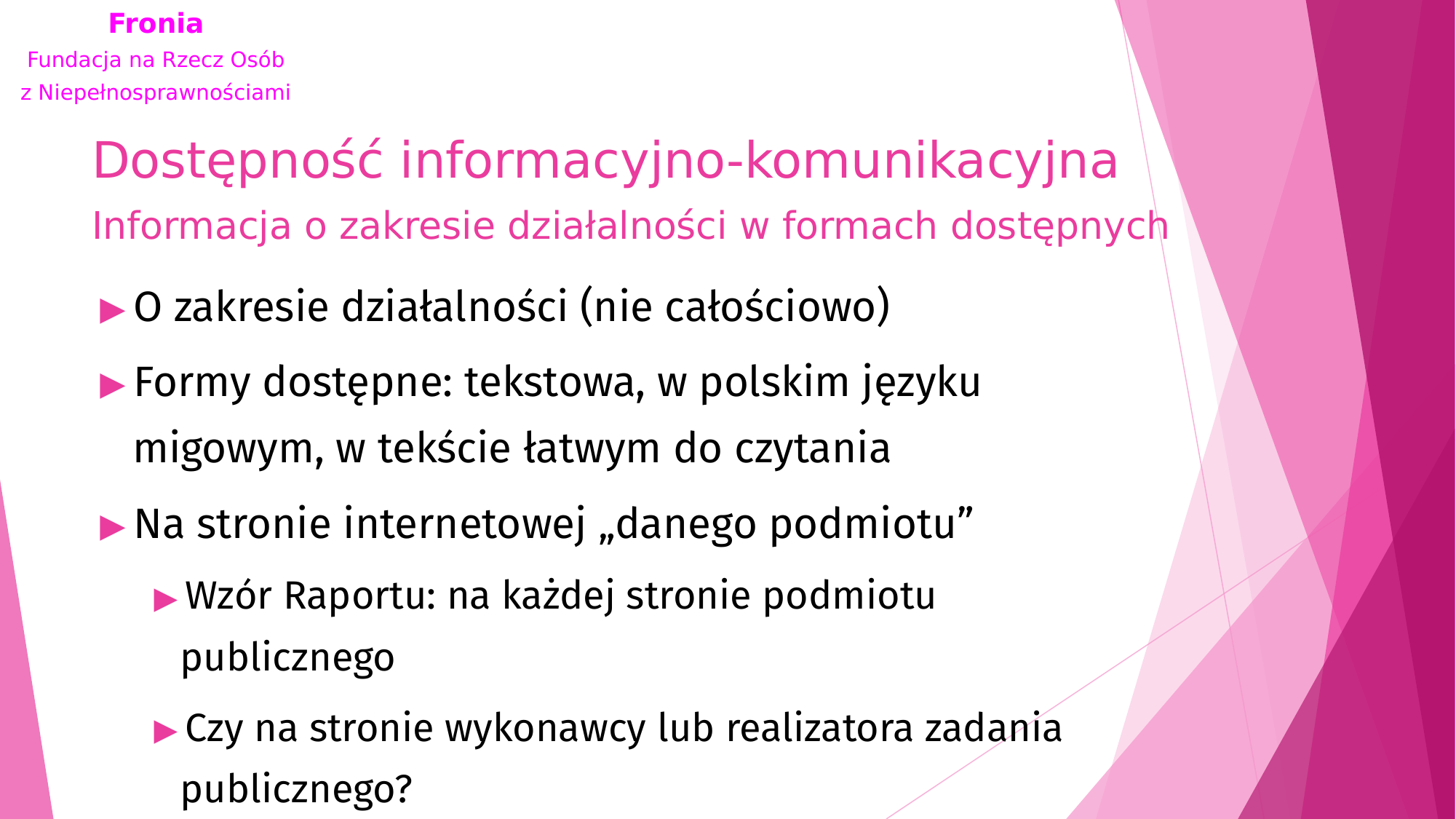

# Dostępność informacyjno-komunikacyjna Informacja o zakresie działalności w formach dostępnych
O zakresie działalności (nie całościowo)
Formy dostępne: tekstowa, w polskim języku migowym, w tekście łatwym do czytania
Na stronie internetowej „danego podmiotu”
Wzór Raportu: na każdej stronie podmiotu publicznego
Czy na stronie wykonawcy lub realizatora zadania publicznego?